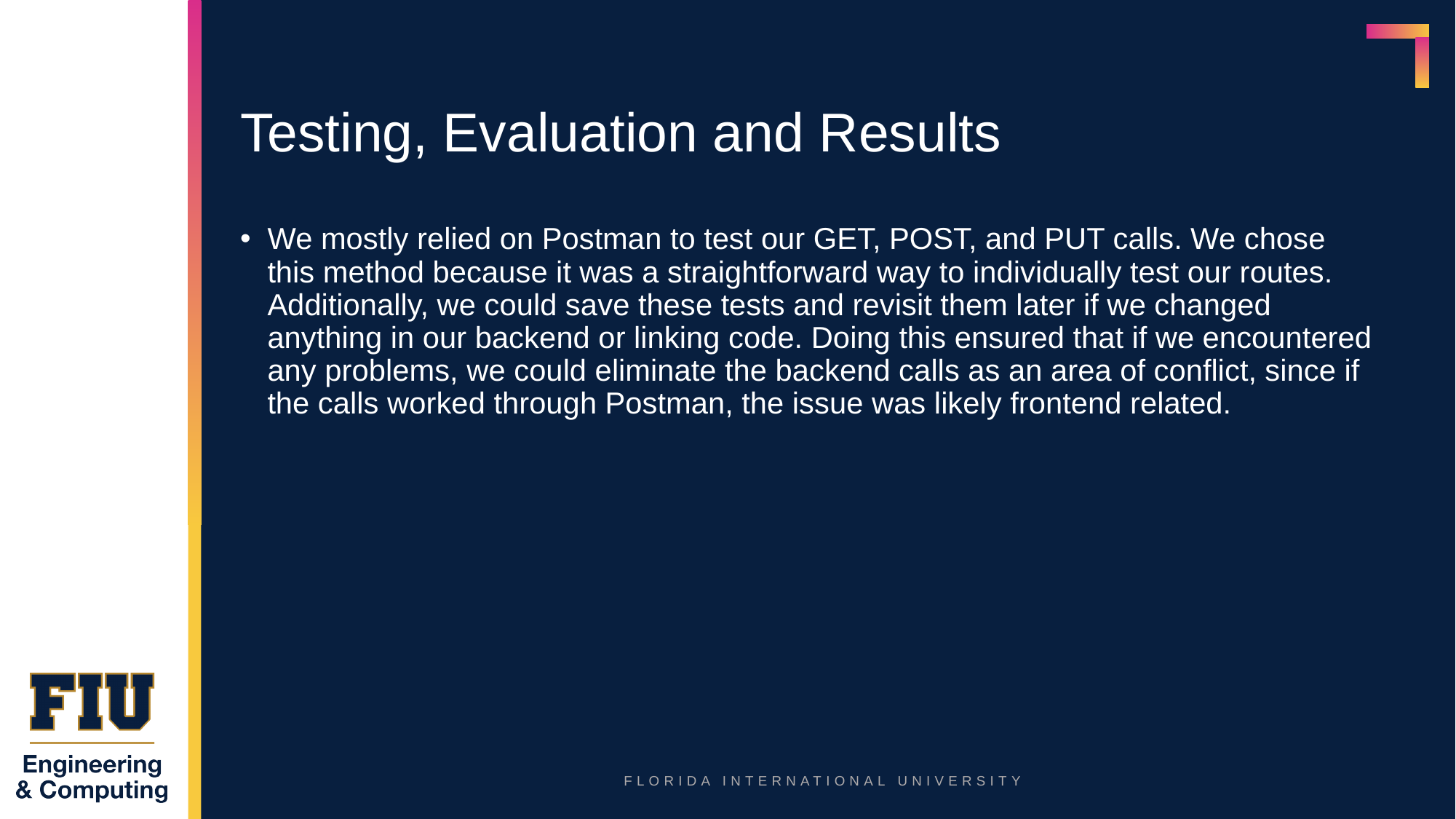

# Testing, Evaluation and Results
We mostly relied on Postman to test our GET, POST, and PUT calls. We chose this method because it was a straightforward way to individually test our routes. Additionally, we could save these tests and revisit them later if we changed anything in our backend or linking code. Doing this ensured that if we encountered any problems, we could eliminate the backend calls as an area of conflict, since if the calls worked through Postman, the issue was likely frontend related.